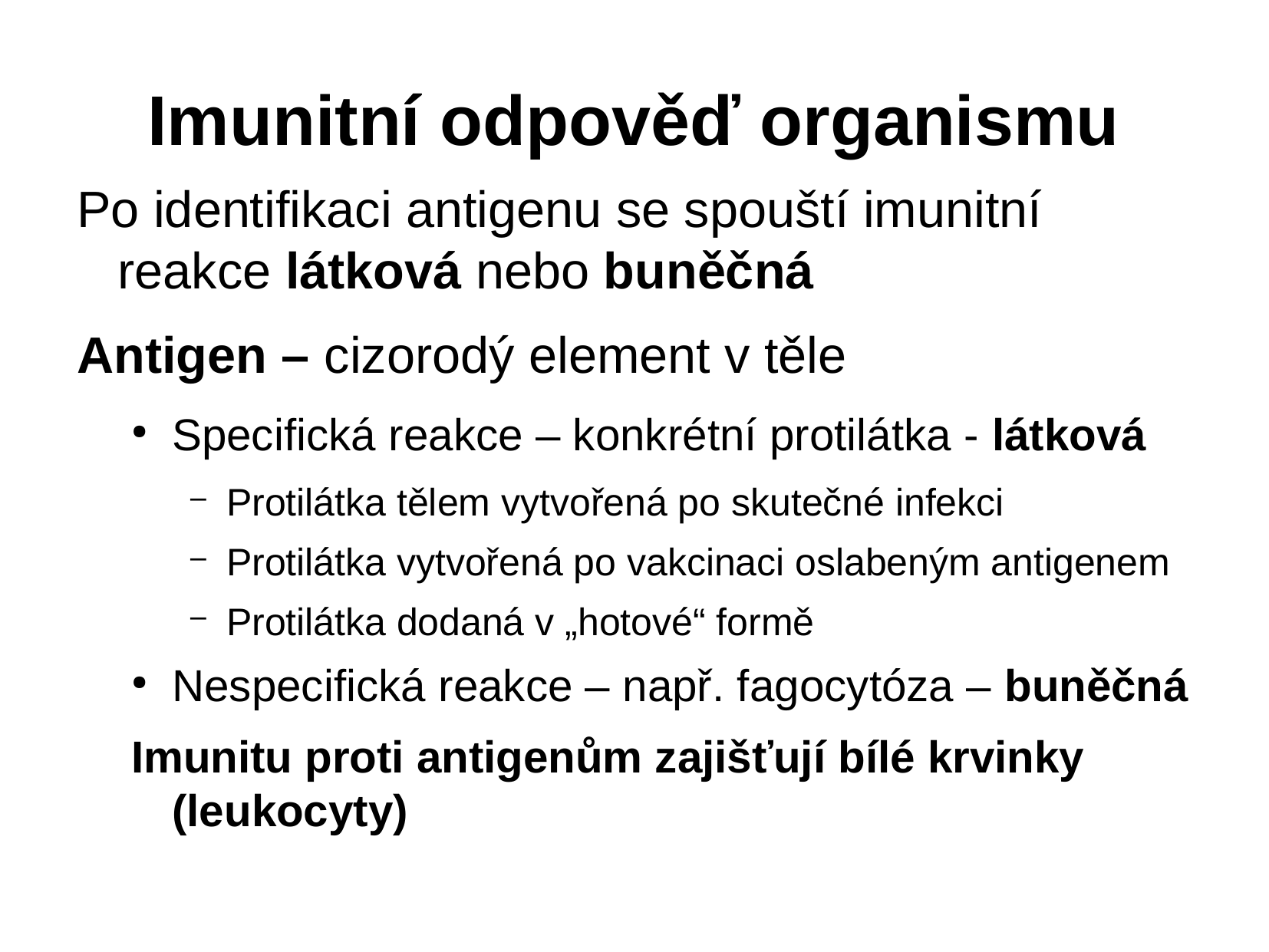

# Imunitní odpověď organismu
Po identifikaci antigenu se spouští imunitní reakce látková nebo buněčná
Antigen – cizorodý element v těle
Specifická reakce – konkrétní protilátka - látková
Protilátka tělem vytvořená po skutečné infekci
Protilátka vytvořená po vakcinaci oslabeným antigenem
Protilátka dodaná v „hotové“ formě
Nespecifická reakce – např. fagocytóza – buněčná
Imunitu proti antigenům zajišťují bílé krvinky (leukocyty)